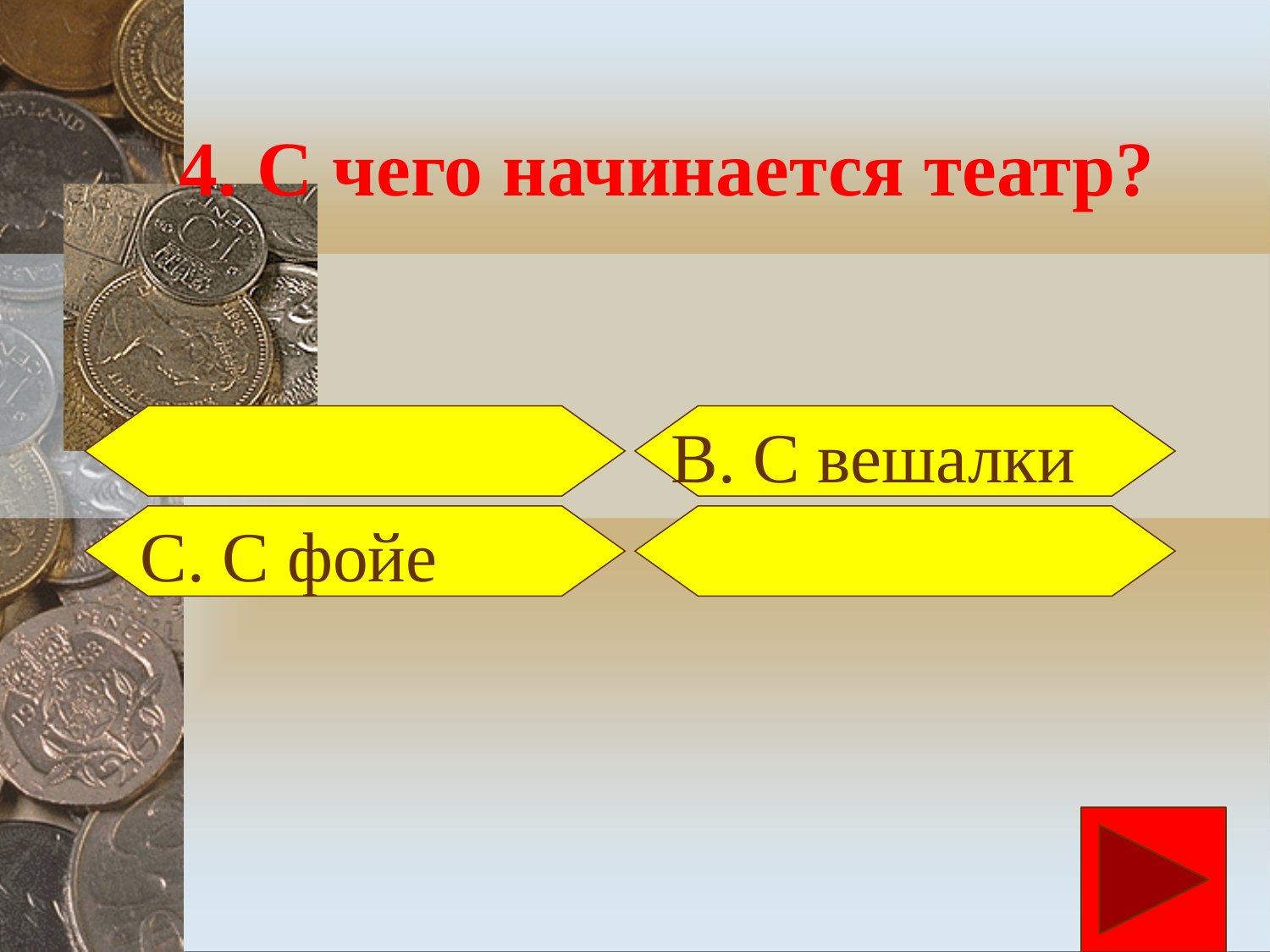

# 4. С чего начинается театр?
	                            В. С вешалки
     С. С фойе